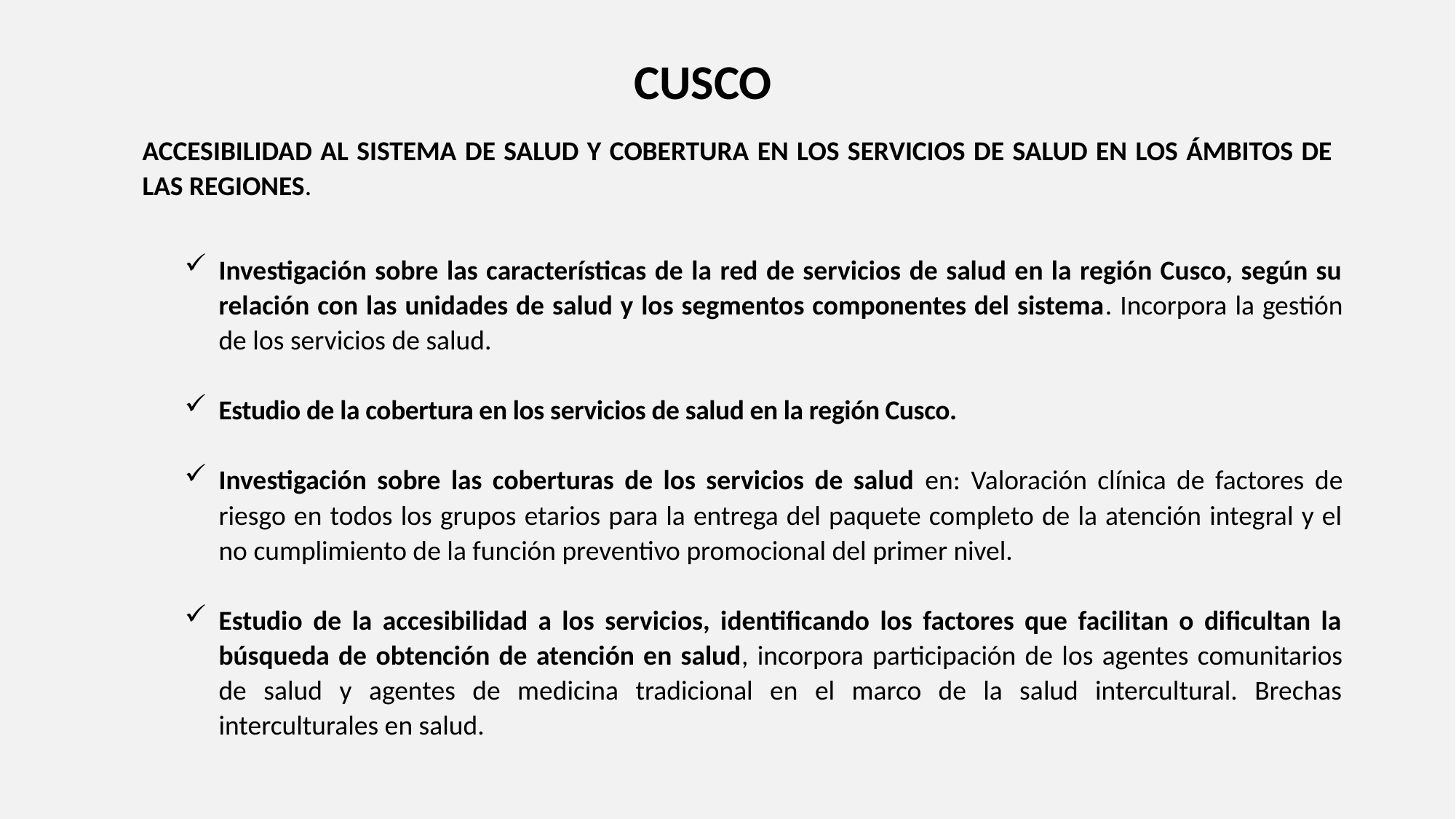

CUSCO
ACCESIBILIDAD AL SISTEMA DE SALUD Y COBERTURA EN LOS SERVICIOS DE SALUD EN LOS ÁMBITOS DE LAS REGIONES.

Investigación sobre las características de la red de servicios de salud en la región Cusco, según su relación con las unidades de salud y los segmentos componentes del sistema. Incorpora la gestión de los servicios de salud.

Estudio de la cobertura en los servicios de salud en la región Cusco.

Investigación sobre las coberturas de los servicios de salud en: Valoración clínica de factores de riesgo en todos los grupos etarios para la entrega del paquete completo de la atención integral y el no cumplimiento de la función preventivo promocional del primer nivel.

Estudio de la accesibilidad a los servicios, identificando los factores que facilitan o dificultan la búsqueda de obtención de atención en salud, incorpora participación de los agentes comunitarios de salud y agentes de medicina tradicional en el marco de la salud intercultural. Brechas interculturales en salud.